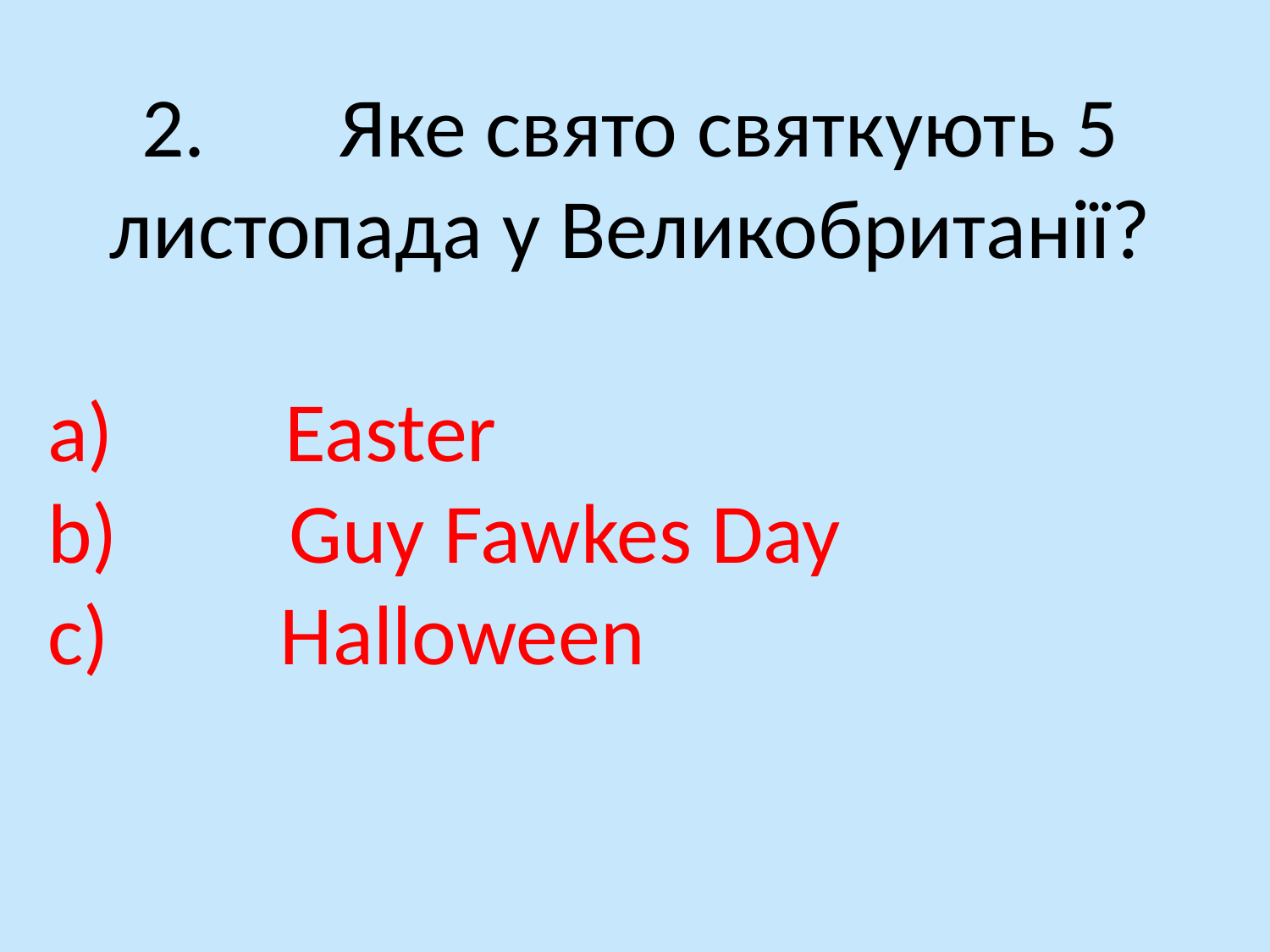

2.       Яке свято святкують 5 листопада у Великобританії?

a)         Easter
b)         Guy Fawkes Day
c)         Halloween